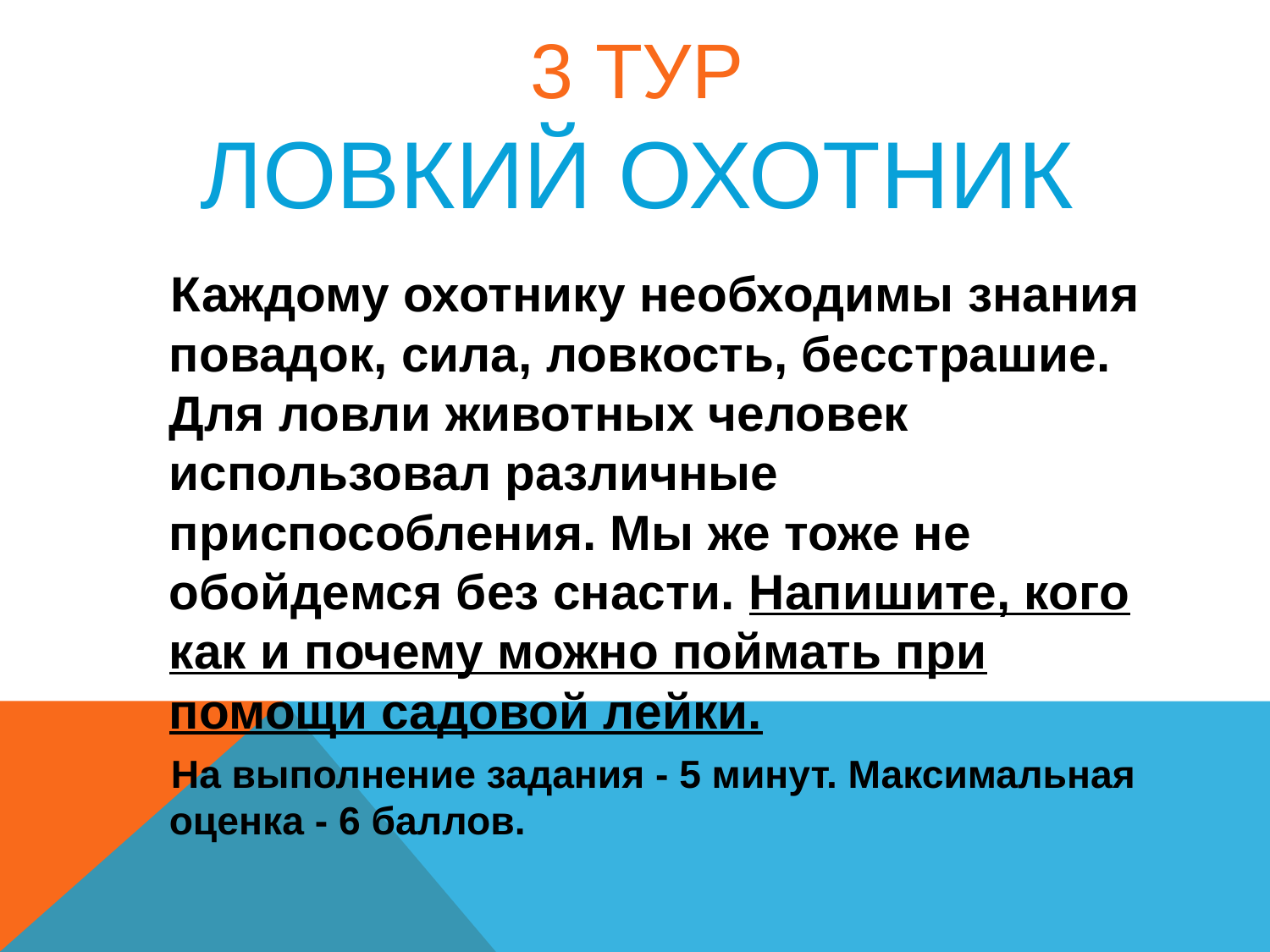

# 3 ТУР ЛОВКИЙ ОХОТНИК
    Каждому охотнику необходимы знания повадок, сила, ловкость, бесстрашие. Для ловли животных человек использовал различные приспособления. Мы же тоже не обойдемся без снасти. Напишите, кого как и почему можно поймать при помощи садовой лейки.
    На выполнение задания - 5 минут. Максимальная оценка - 6 баллов.